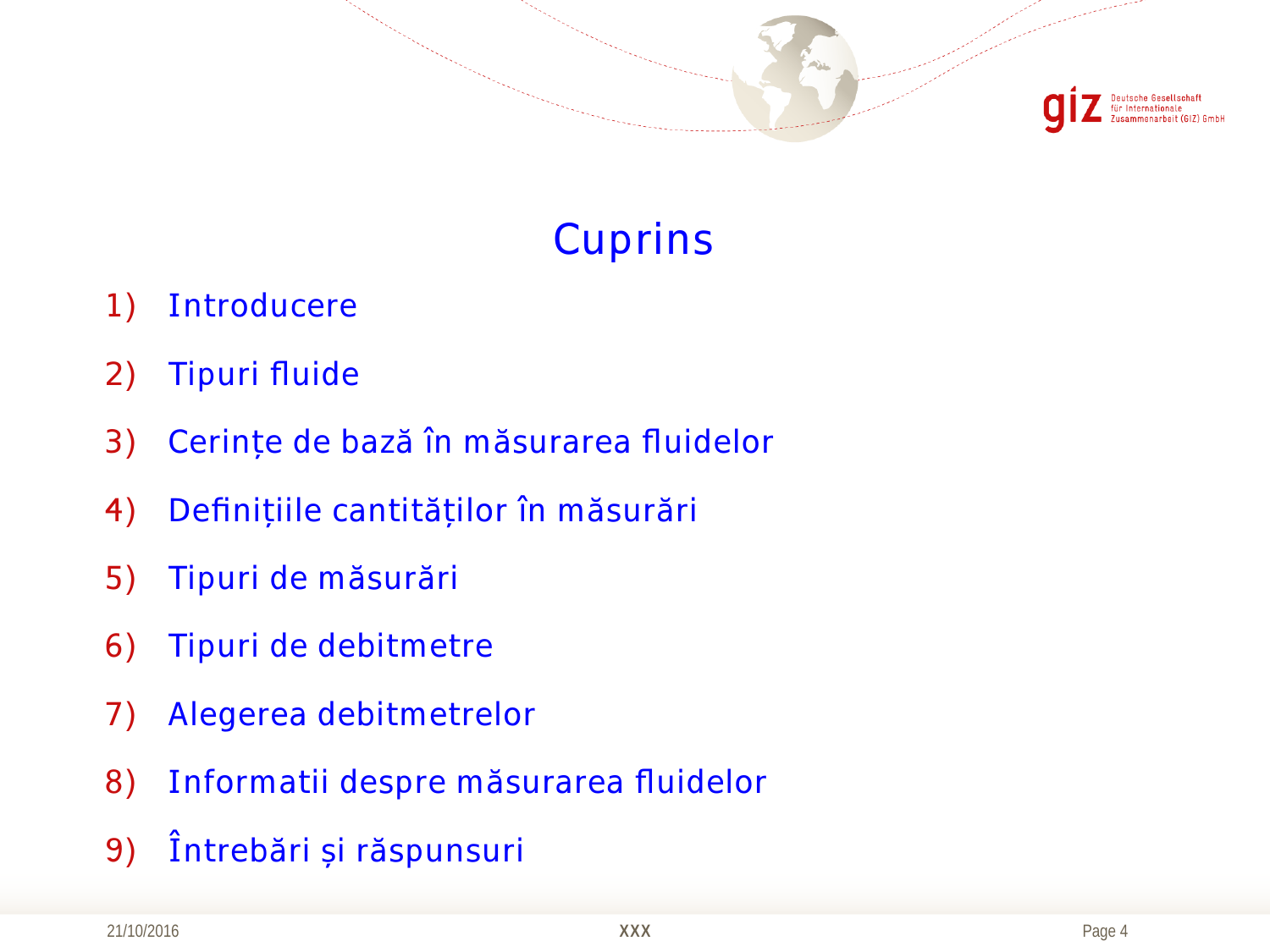

# Cuprins
Introducere
Tipuri fluide
Cerințe de bază în măsurarea fluidelor
Definițiile cantităților în măsurări
Tipuri de măsurări
Tipuri de debitmetre
Alegerea debitmetrelor
Informatii despre măsurarea fluidelor
Întrebări și răspunsuri

21/10/2016
XXX